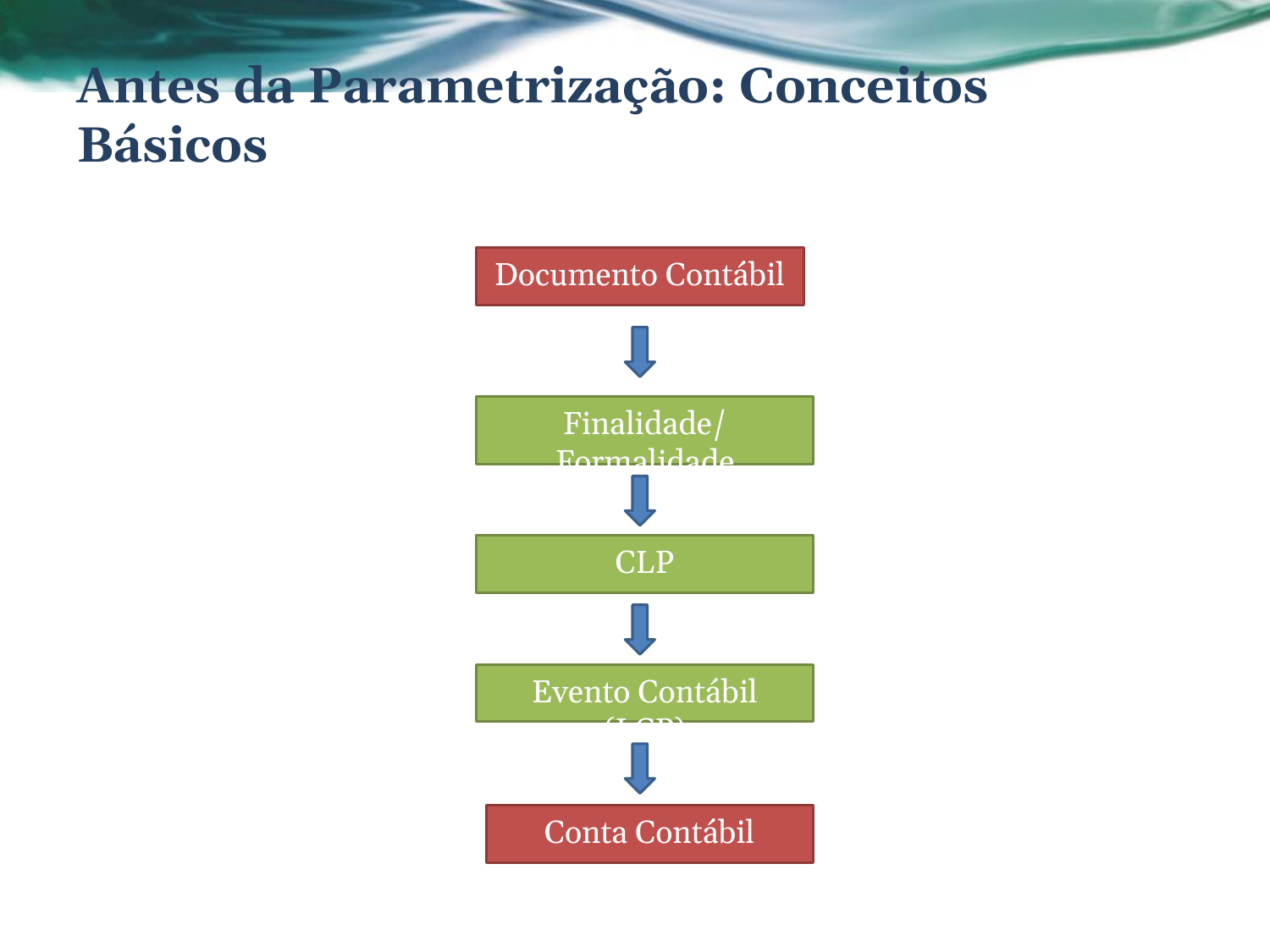

# Antes da Parametrização: Conceitos Básicos
Documento Contábil

Finalidade/Formalidade

CLP

Evento Contábil (LCP)

Conta Contábil